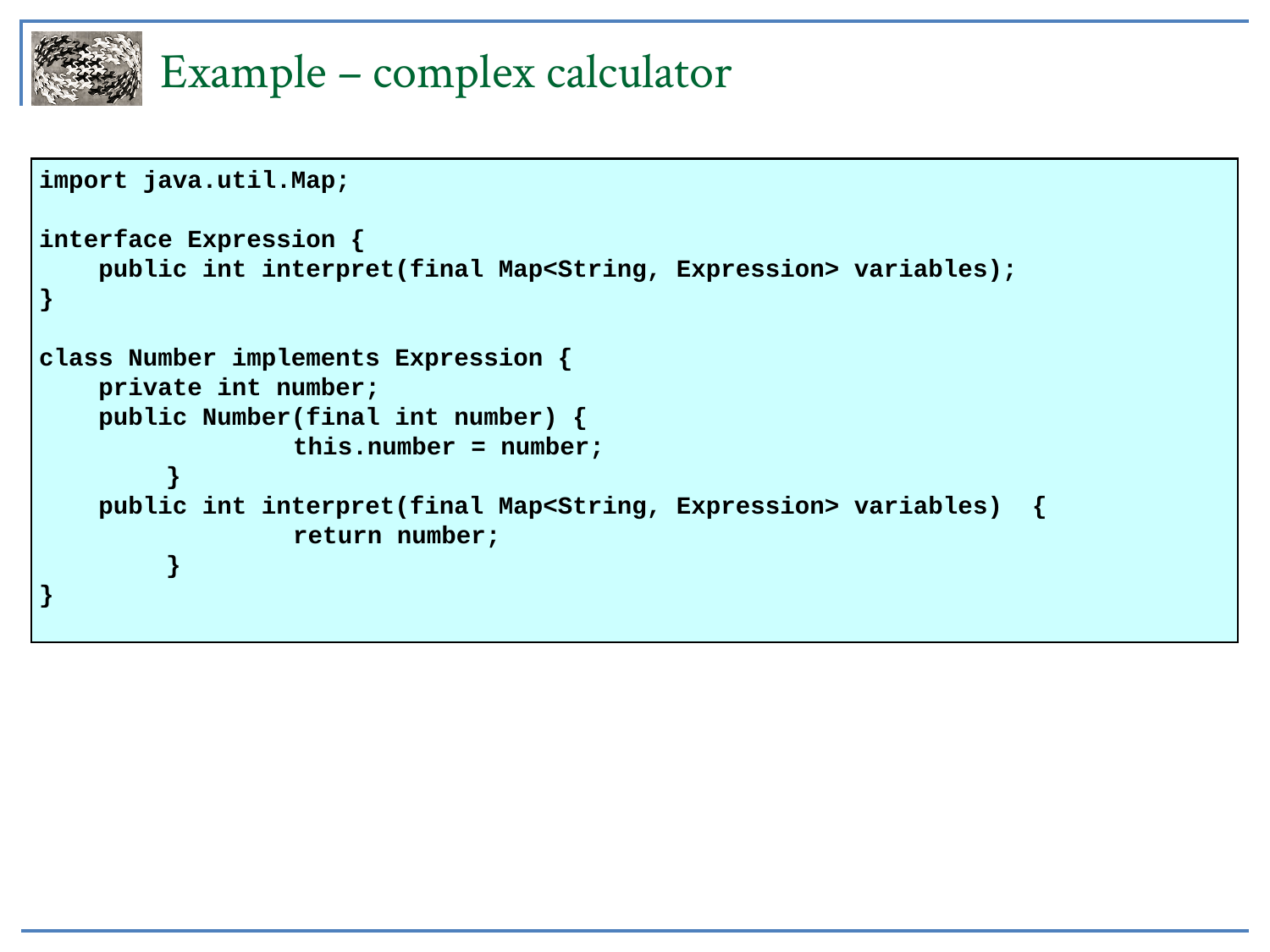

Example – complex calculator
import java.util.Map;

interface Expression {
    public int interpret(final Map<String, Expression> variables);
}

class Number implements Expression {
    private int number;
    public Number(final int number) {
		this.number = number;
	}
    public int interpret(final Map<String, Expression> variables)  {
		return number;
	}
}